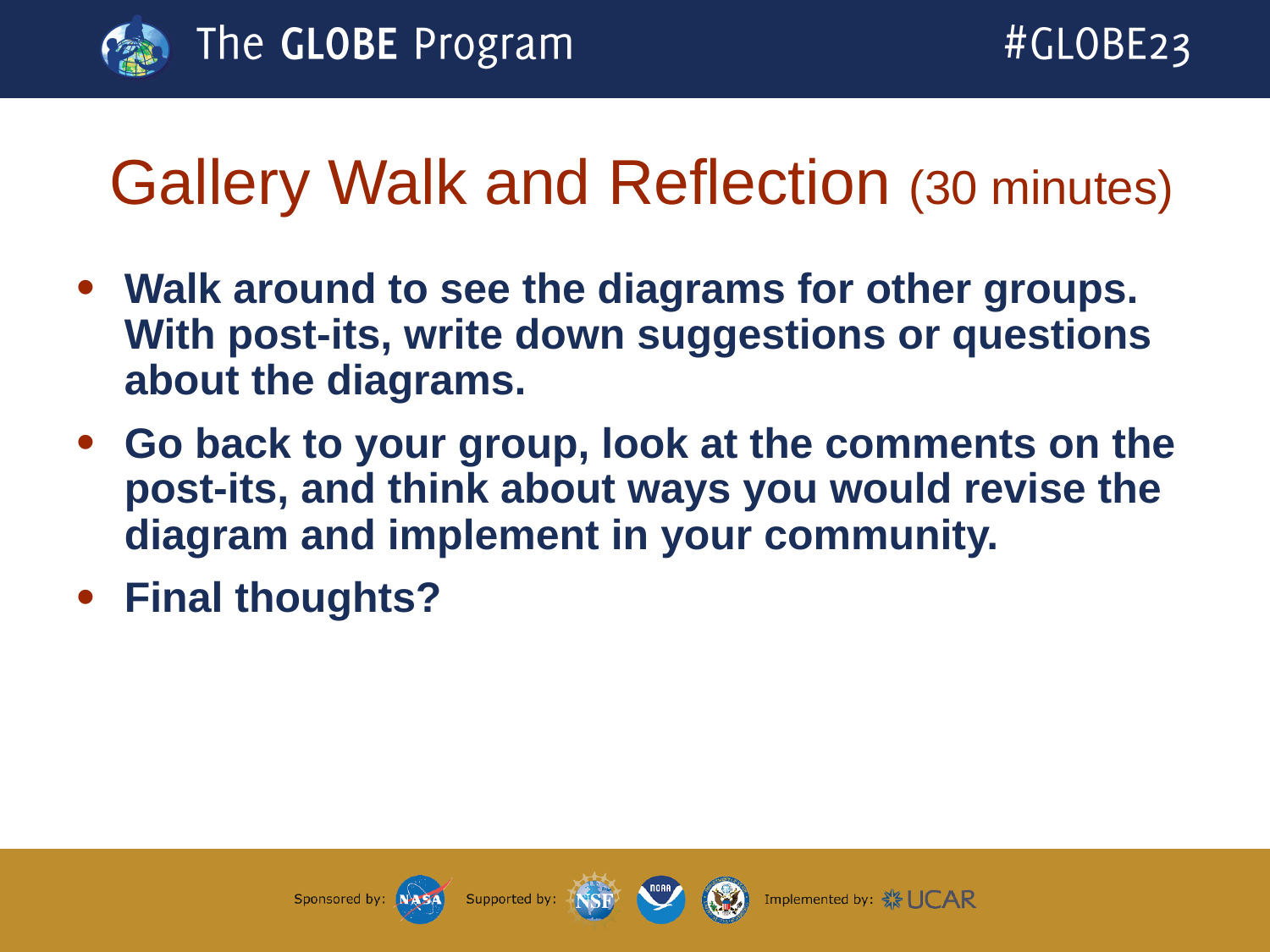

# Gallery Walk and Reflection (30 minutes)
Walk around to see the diagrams for other groups. With post-its, write down suggestions or questions about the diagrams.
Go back to your group, look at the comments on the post-its, and think about ways you would revise the diagram and implement in your community.
Final thoughts?